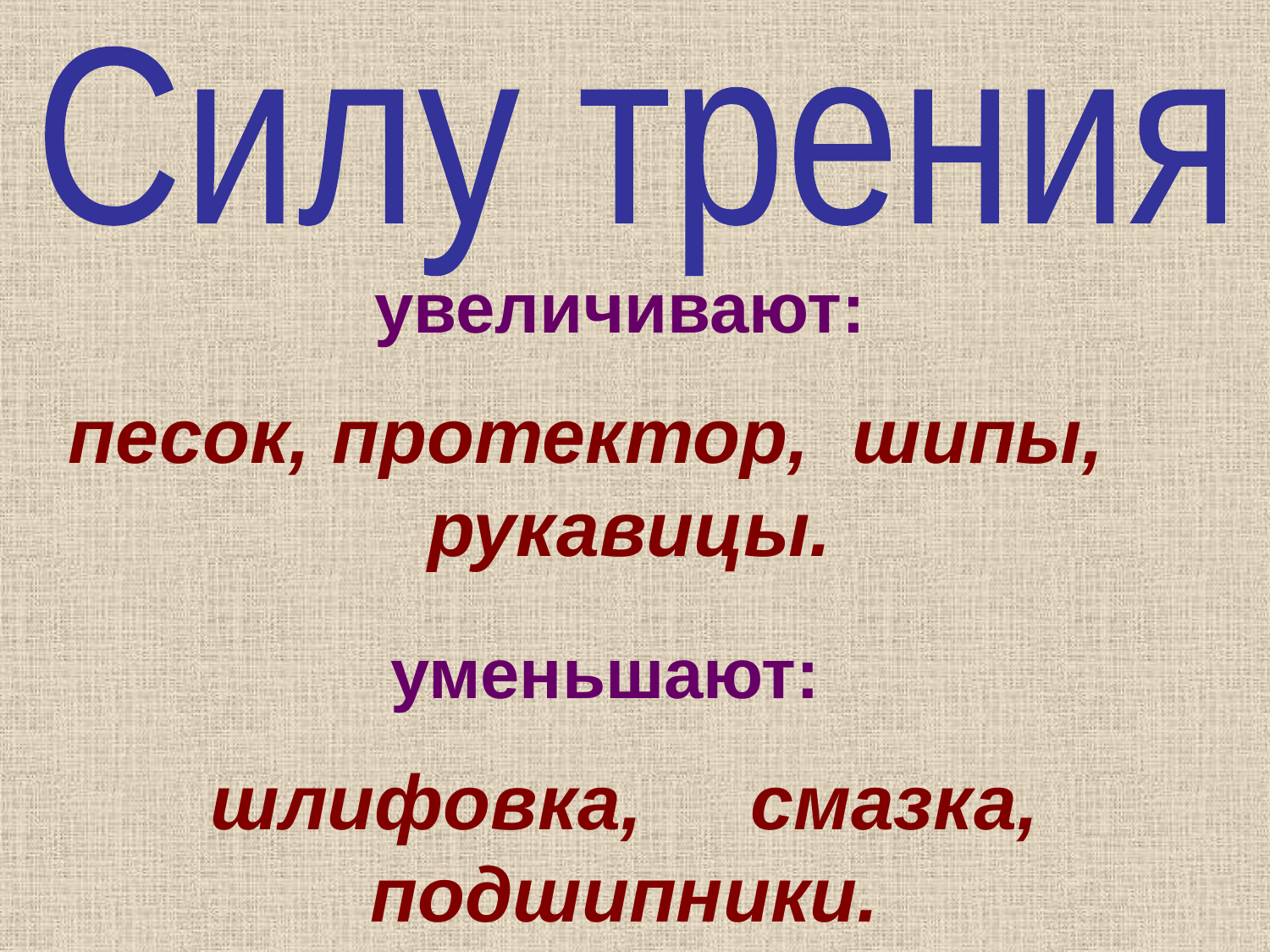

Силу трения
увеличивают:
песок, протектор,  шипы,     рукавицы.
уменьшают:
шлифовка,     смазка, подшипники.